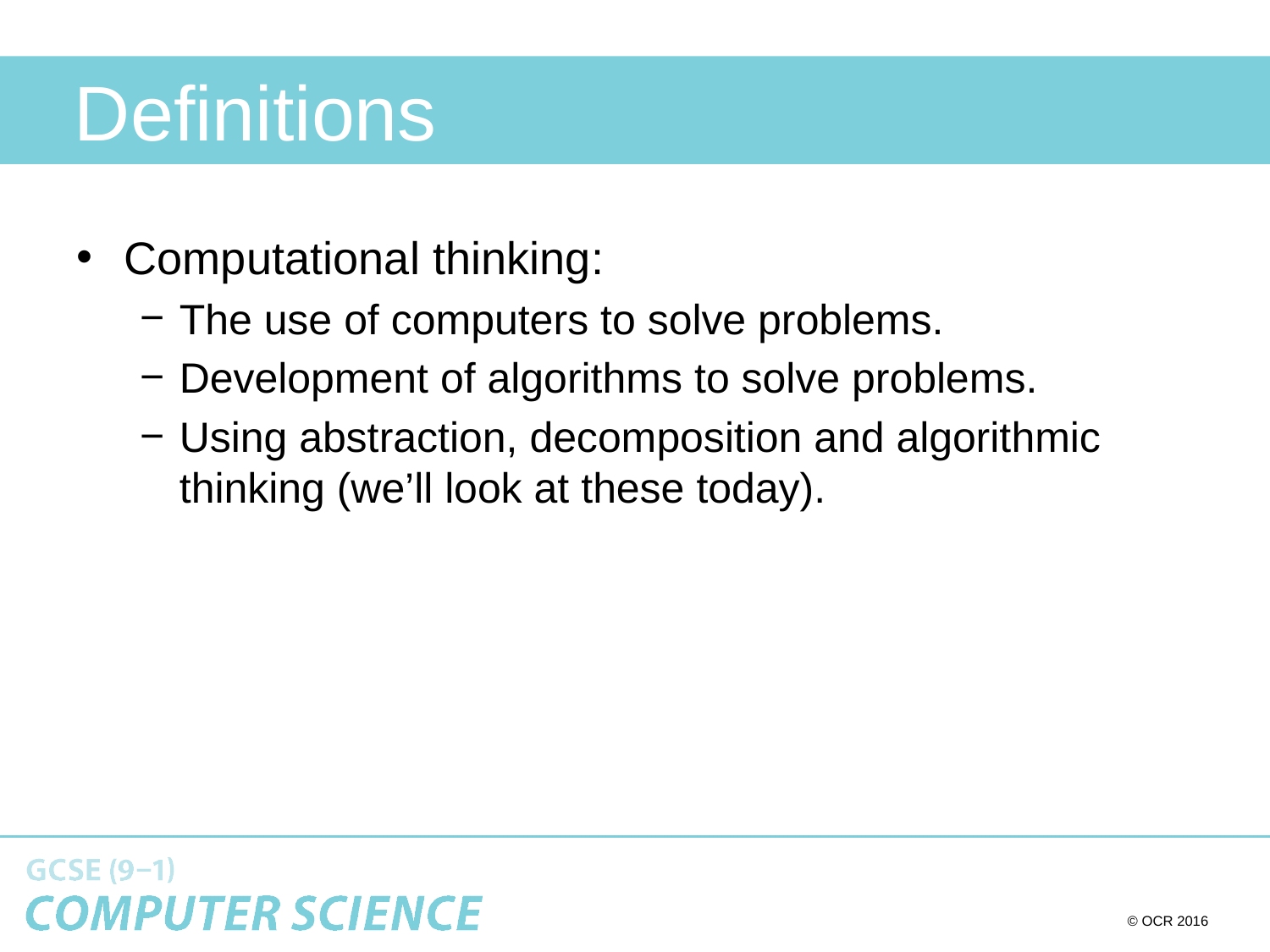

# Definitions
Computational thinking:
The use of computers to solve problems.
Development of algorithms to solve problems.
Using abstraction, decomposition and algorithmic thinking (we’ll look at these today).